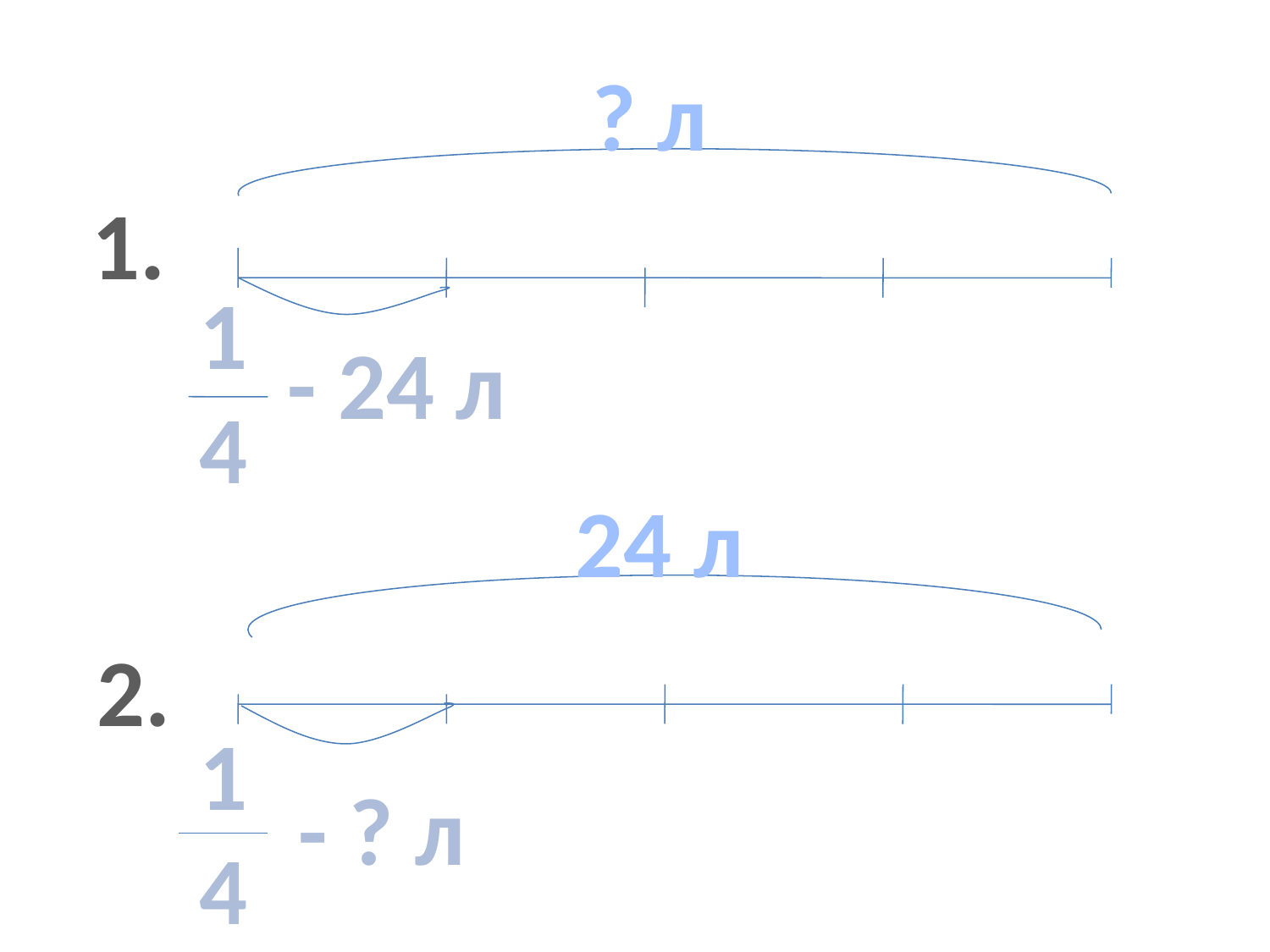

? л

1.
1
4

- 24 л
24 л

2.

1
4
- ? л